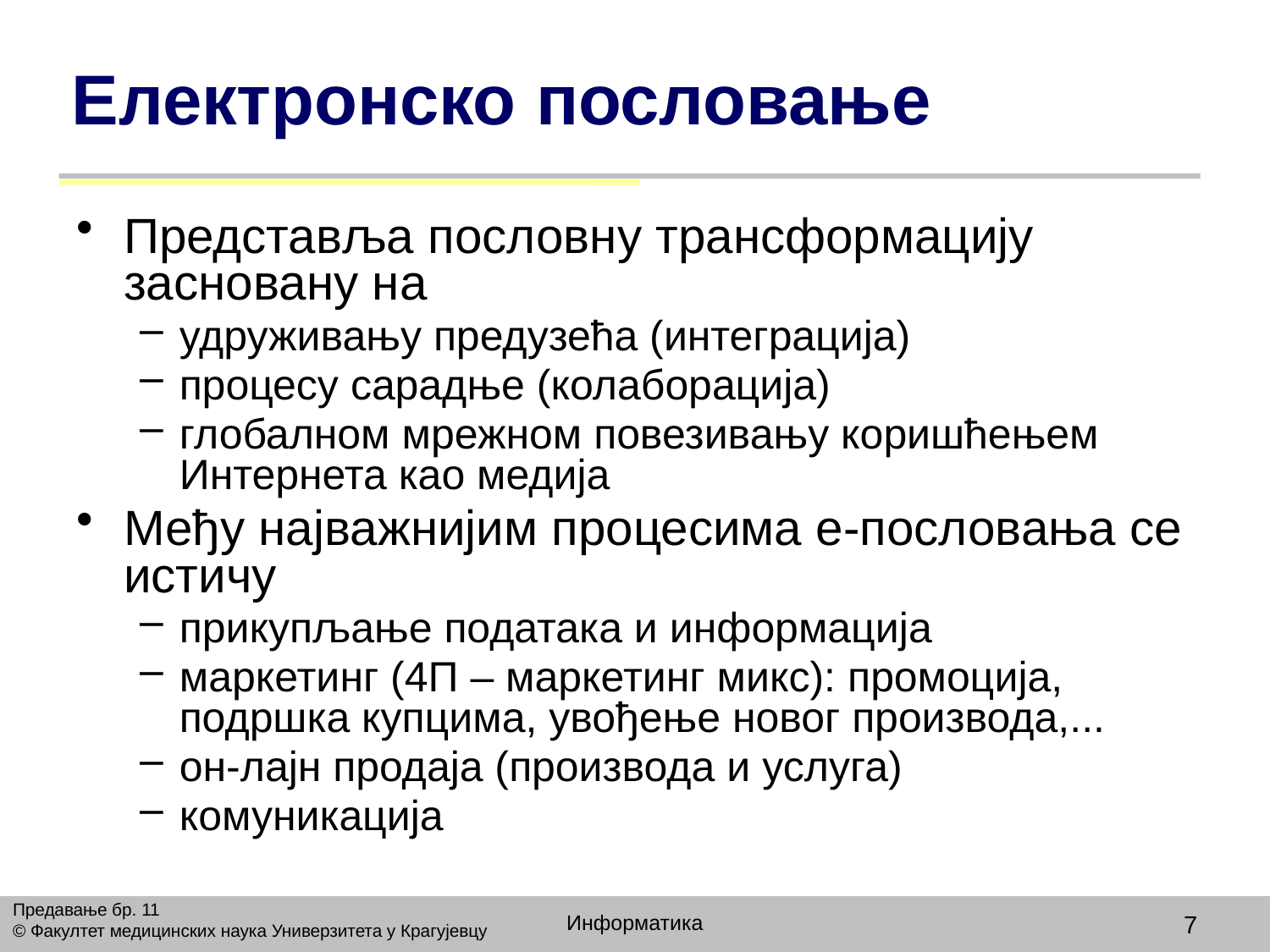

# Електронско пословање
Представља пословну трансформацију засновану на
удруживању предузећа (интеграција)
процесу сарадње (колаборација)
глобалном мрежном повезивању коришћењем Интернета као медија
Међу најважнијим процесима е-пословања се истичу
прикупљање података и информација
маркетинг (4П – маркетинг микс): промоција, подршка купцима, увођење новог производа,...
он-лајн продаја (производа и услуга)
комуникација
Предавање бр. 11
© Факултет медицинских наука Универзитета у Крагујевцу
Информатика
7